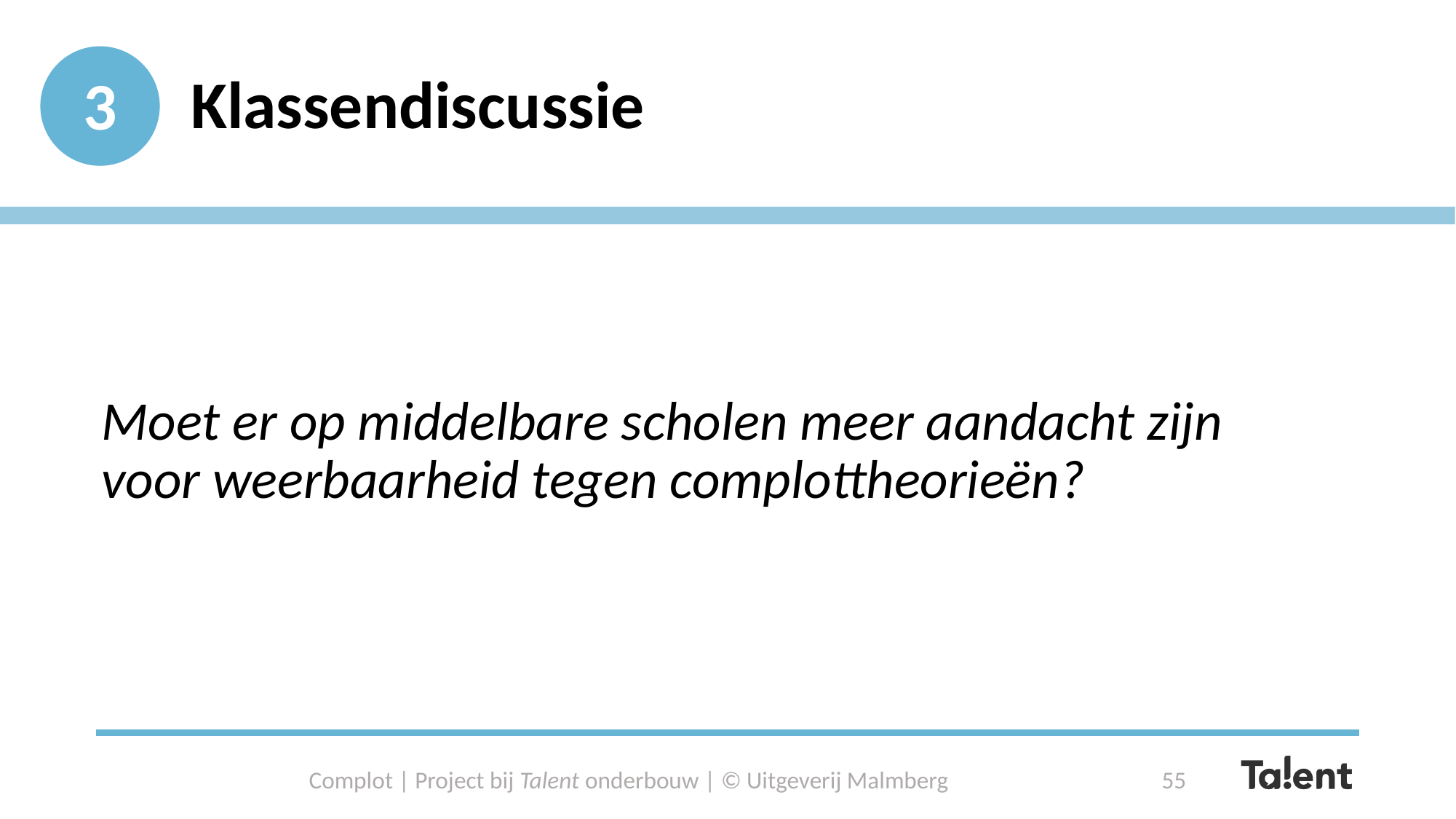

# Klassendiscussie
3

Moet er op middelbare scholen meer aandacht zijn voor weerbaarheid tegen complottheorieën?
Complot | Project bij Talent onderbouw | © Uitgeverij Malmberg
55